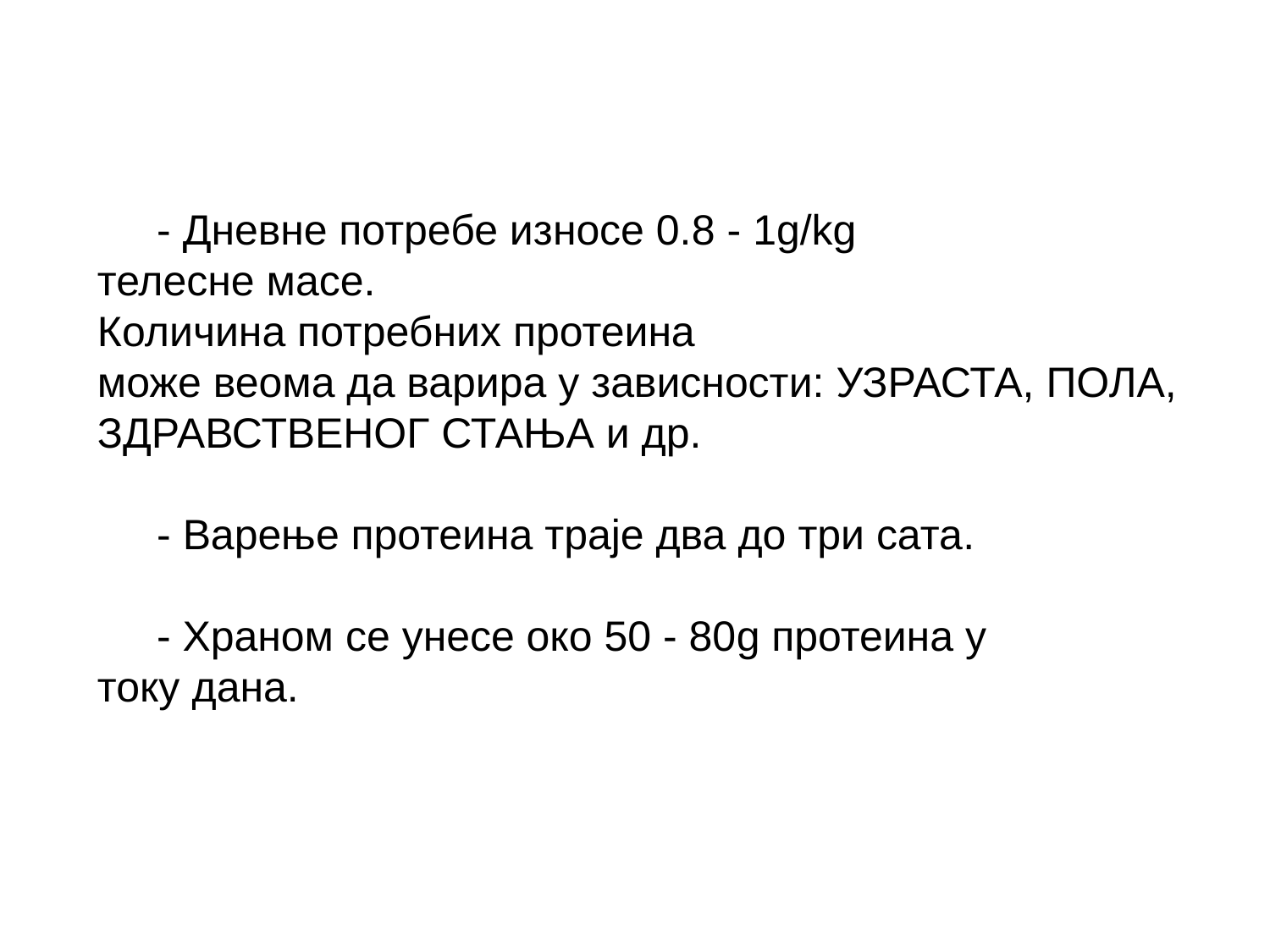

- Дневне потребе износе 0.8 - 1g/kg
телесне масе.
Количина потребних протеина
може веома да варира у зависности: УЗРАСТА, ПОЛА, ЗДРАВСТВЕНОГ СТАЊА и др.

     - Варење протеина траје два до три сата.

     - Храном се унесе око 50 - 80g протеина у
току дана.